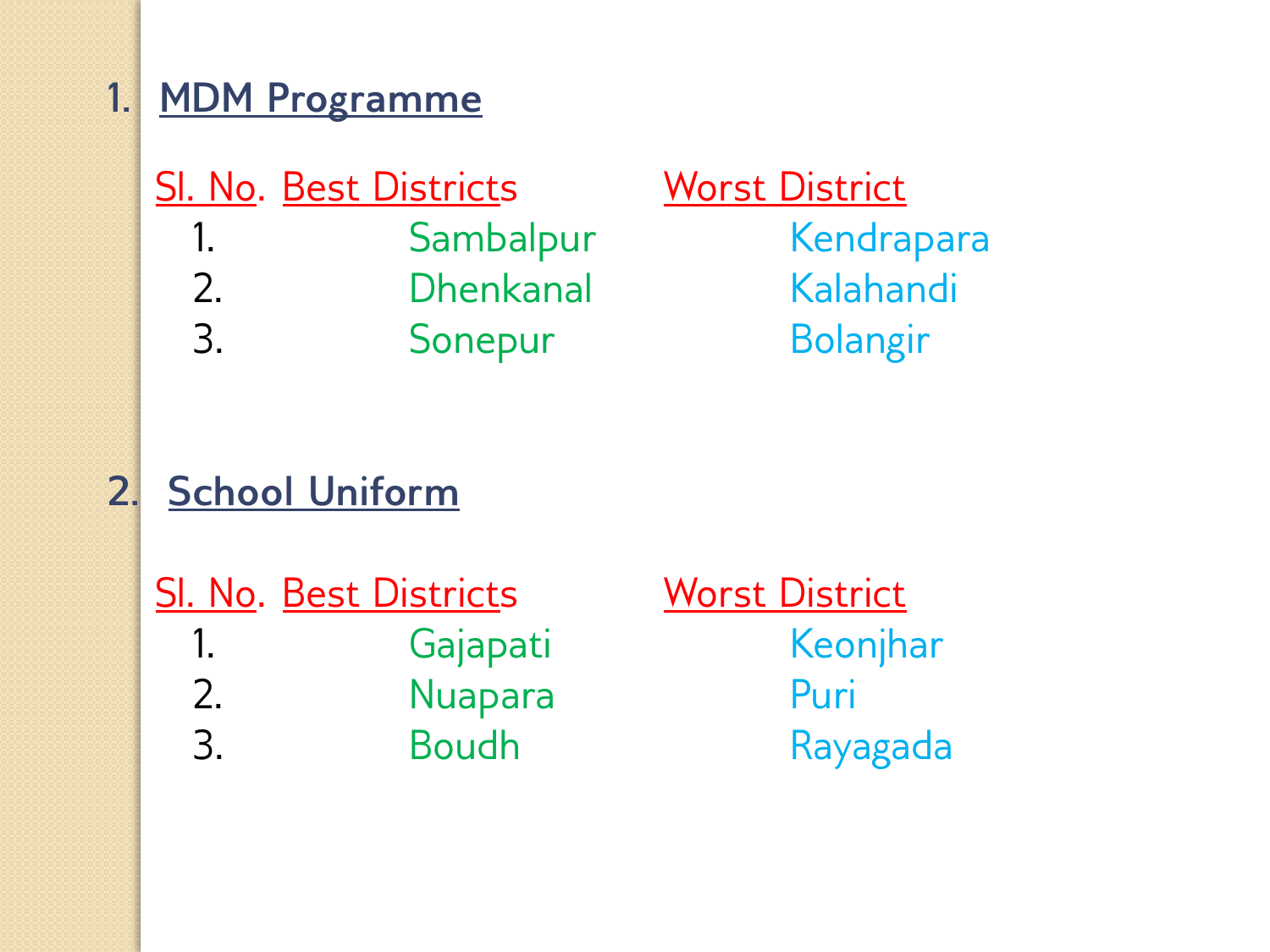

1.  MDM Programme

	Sl. No.	Best Districts		Worst District
	   1.		Sambalpur		Kendrapara
	   2.		Dhenkanal		Kalahandi
	   3.		Sonepur		Bolangir

2.  School Uniform

	Sl. No.	Best Districts		Worst District
	   1.		Gajapati		Keonjhar
	   2.		Nuapara		Puri
	   3.		Boudh			Rayagada